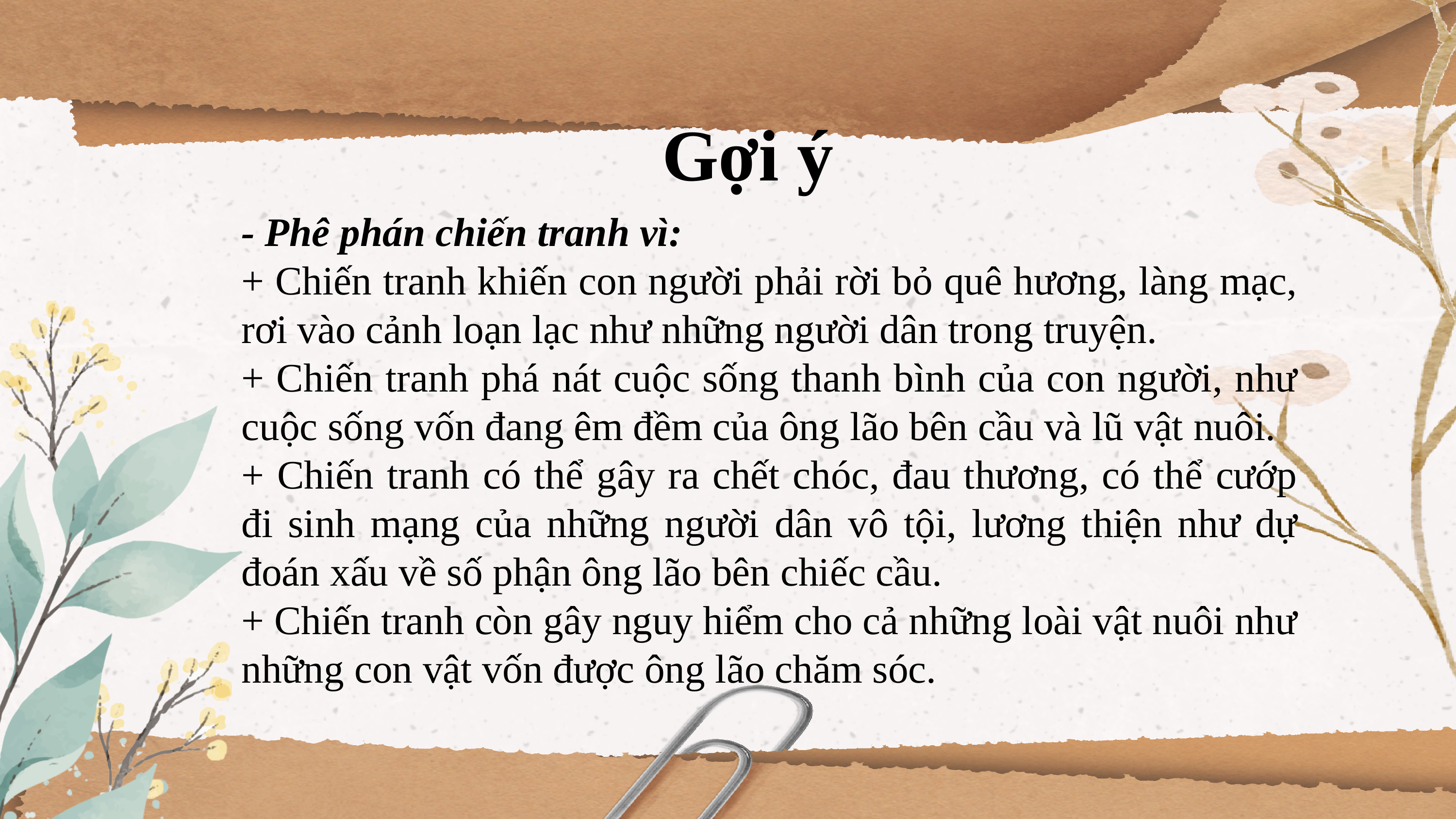

Gợi ý
- Phê phán chiến tranh vì:
+ Chiến tranh khiến con người phải rời bỏ quê hương, làng mạc, rơi vào cảnh loạn lạc như những người dân trong truyện.
+ Chiến tranh phá nát cuộc sống thanh bình của con người, như cuộc sống vốn đang êm đềm của ông lão bên cầu và lũ vật nuôi.
+ Chiến tranh có thể gây ra chết chóc, đau thương, có thể cướp đi sinh mạng của những người dân vô tội, lương thiện như dự đoán xấu về số phận ông lão bên chiếc cầu.
+ Chiến tranh còn gây nguy hiểm cho cả những loài vật nuôi như những con vật vốn được ông lão chăm sóc.